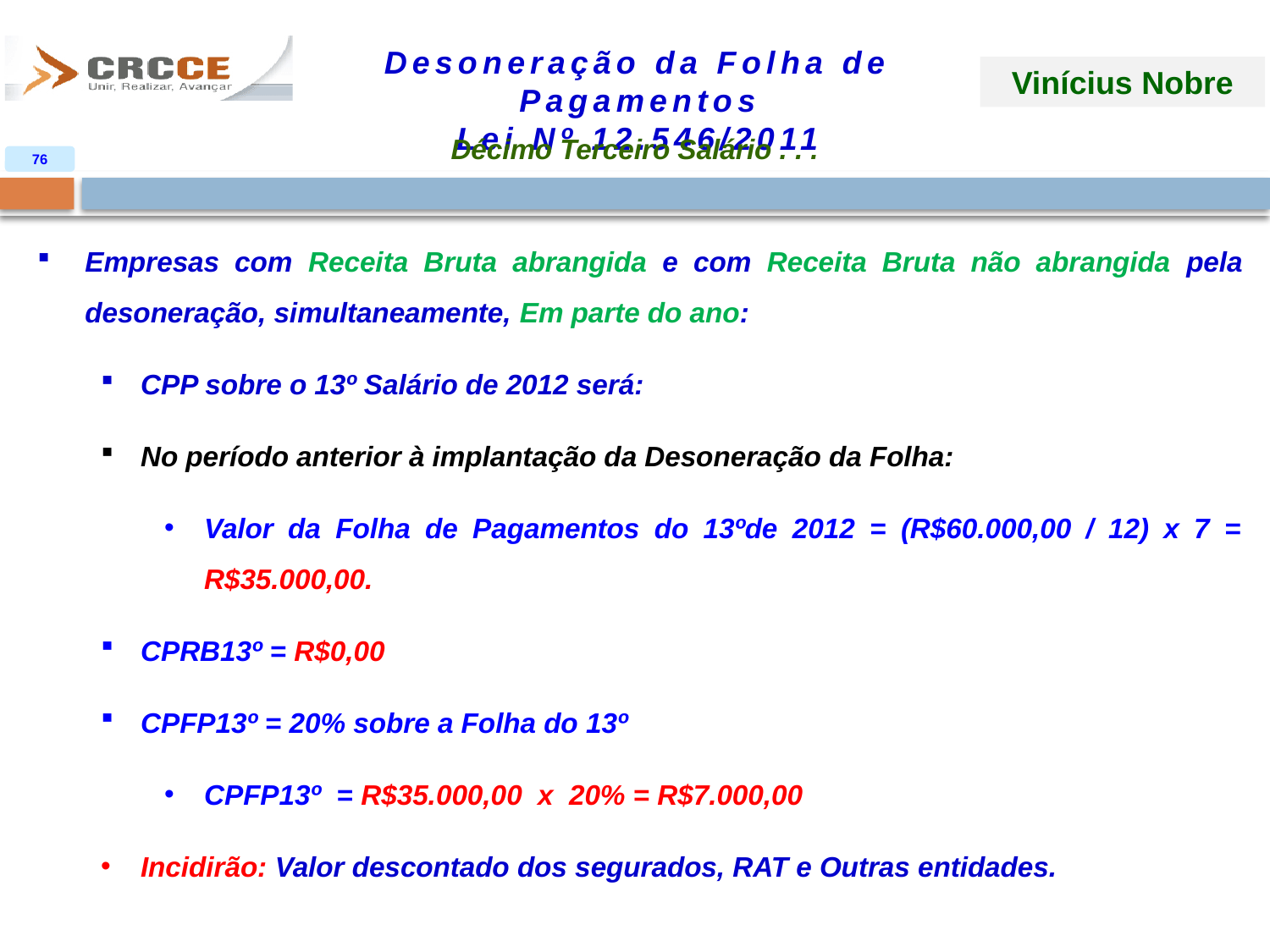

Décimo Terceiro Salário . . .
76
Empresas com Receita Bruta abrangida e com Receita Bruta não abrangida pela desoneração, simultaneamente, Em parte do ano:
CPP sobre o 13º Salário de 2012 será:
No período anterior à implantação da Desoneração da Folha:
Valor da Folha de Pagamentos do 13ºde 2012 = (R$60.000,00 / 12) x 7 = R$35.000,00.
CPRB13º = R$0,00
CPFP13º = 20% sobre a Folha do 13º
CPFP13º  = R$35.000,00  x  20% = R$7.000,00
Incidirão: Valor descontado dos segurados, RAT e Outras entidades.